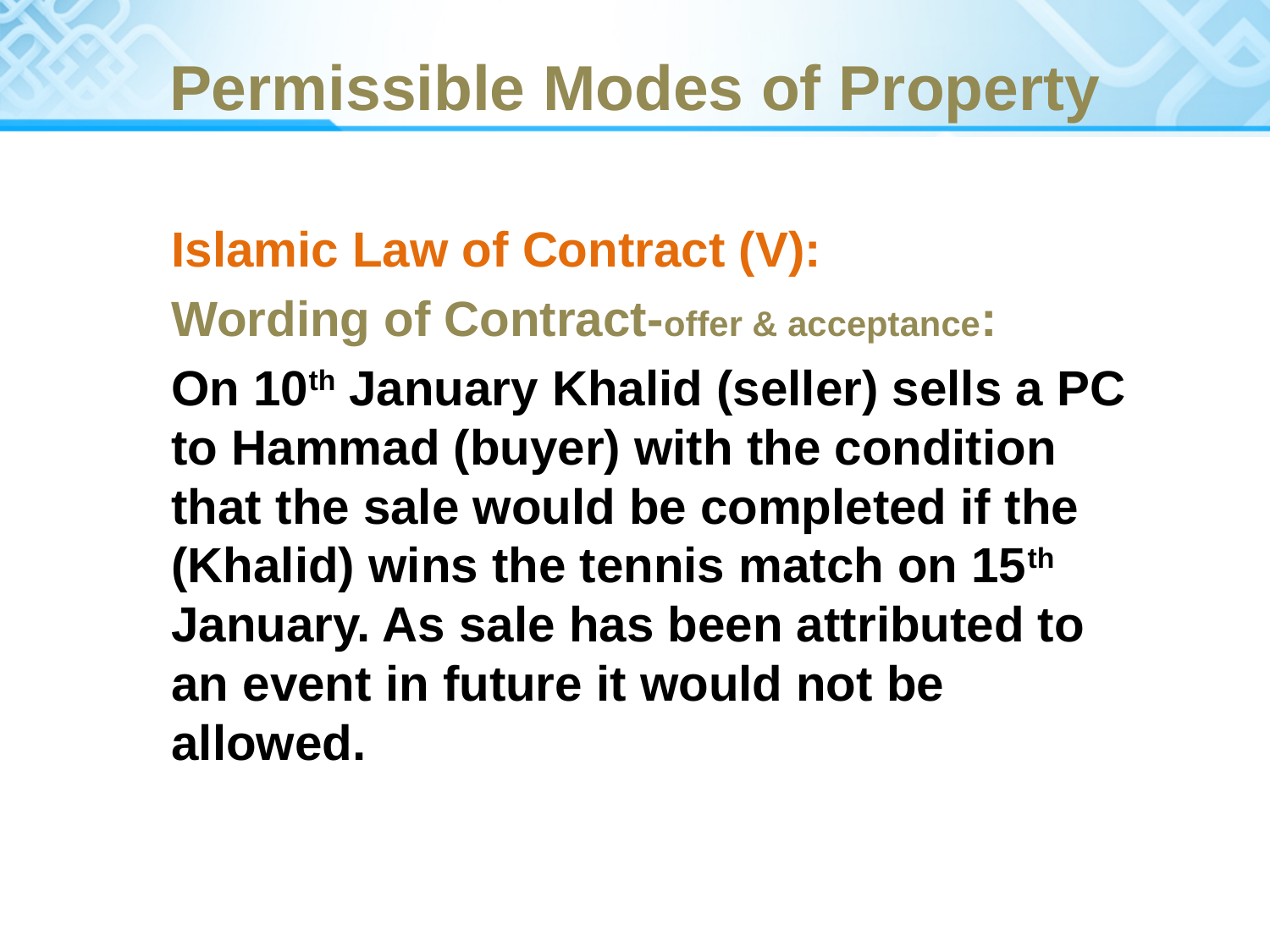

# Permissible Modes of Property

Islamic Law of Contract (V):
Wording of Contract-offer & acceptance:
On 10th January Khalid (seller) sells a PC to Hammad (buyer) with the condition that the sale would be completed if the (Khalid) wins the tennis match on 15th January. As sale has been attributed to an event in future it would not be allowed.